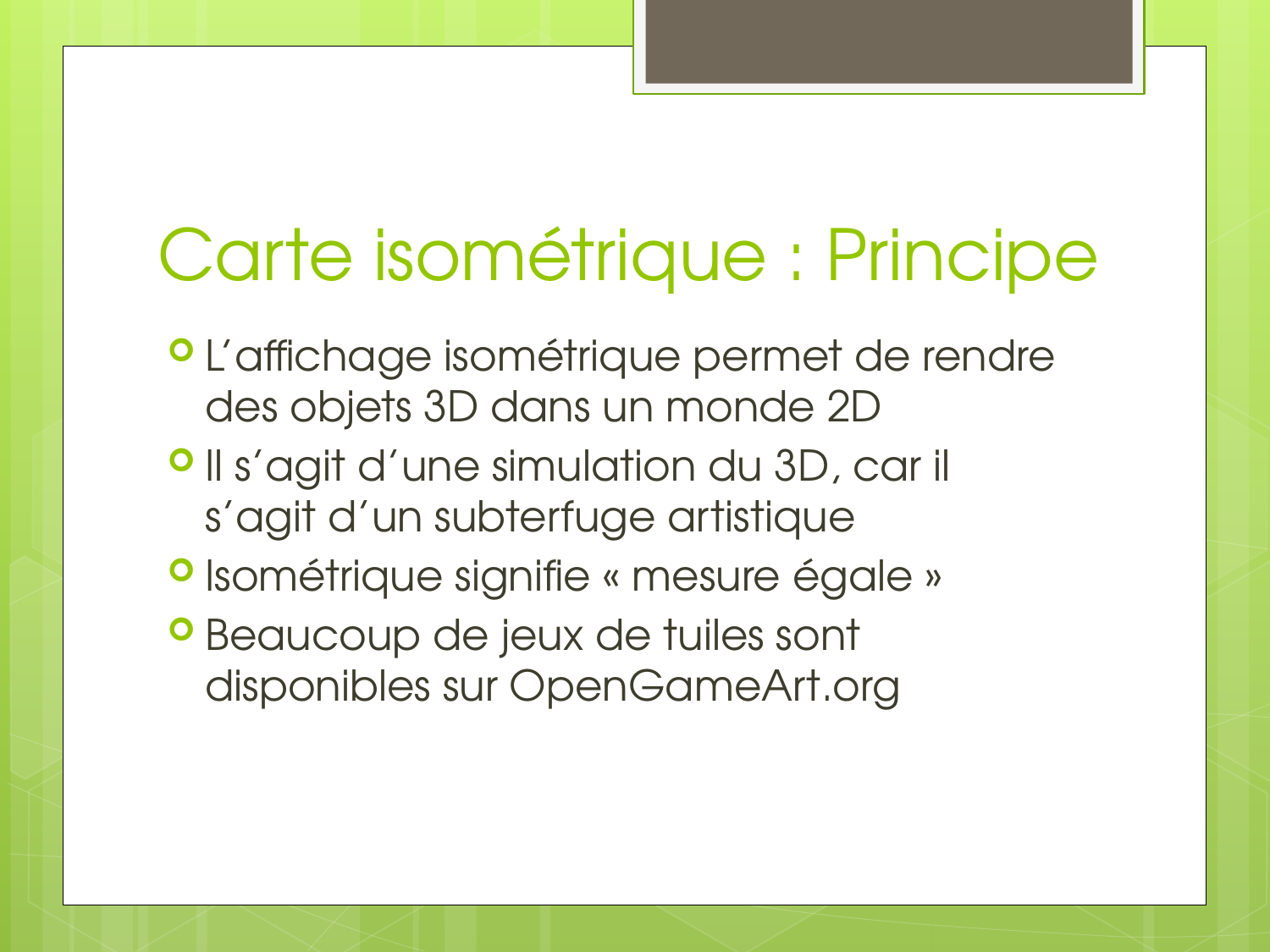

# Carte isométrique : Principe
L’affichage isométrique permet de rendre des objets 3D dans un monde 2D
Il s’agit d’une simulation du 3D, car il s’agit d’un subterfuge artistique
Isométrique signifie « mesure égale »
Beaucoup de jeux de tuiles sont disponibles sur OpenGameArt.org